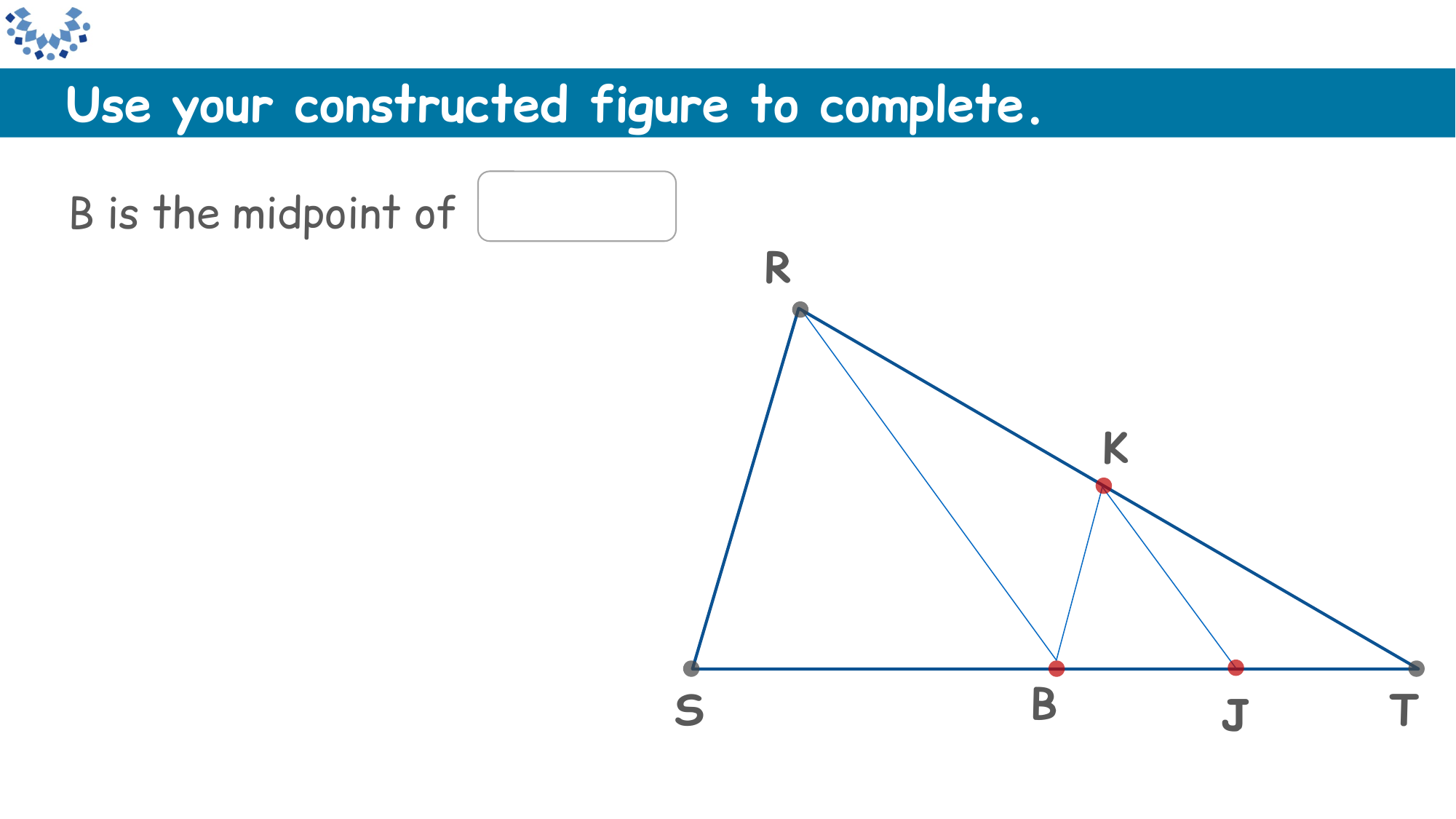

Use your constructed figure to complete.
B is the midpoint of

R

K

B
S
T
J